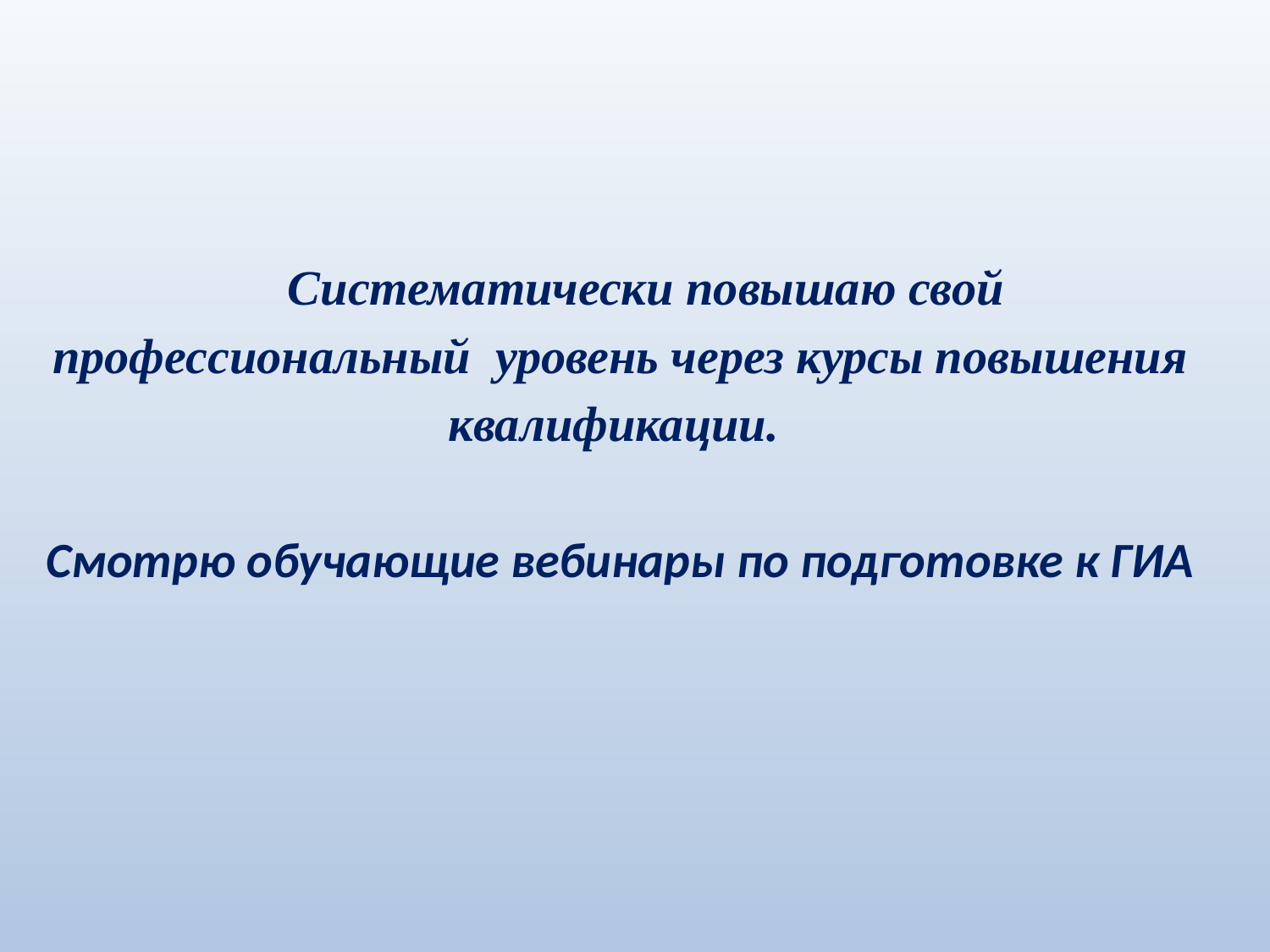

Систематически повышаю свой профессиональный  уровень через курсы повышения квалификации.

Смотрю обучающие вебинары по подготовке к ГИА